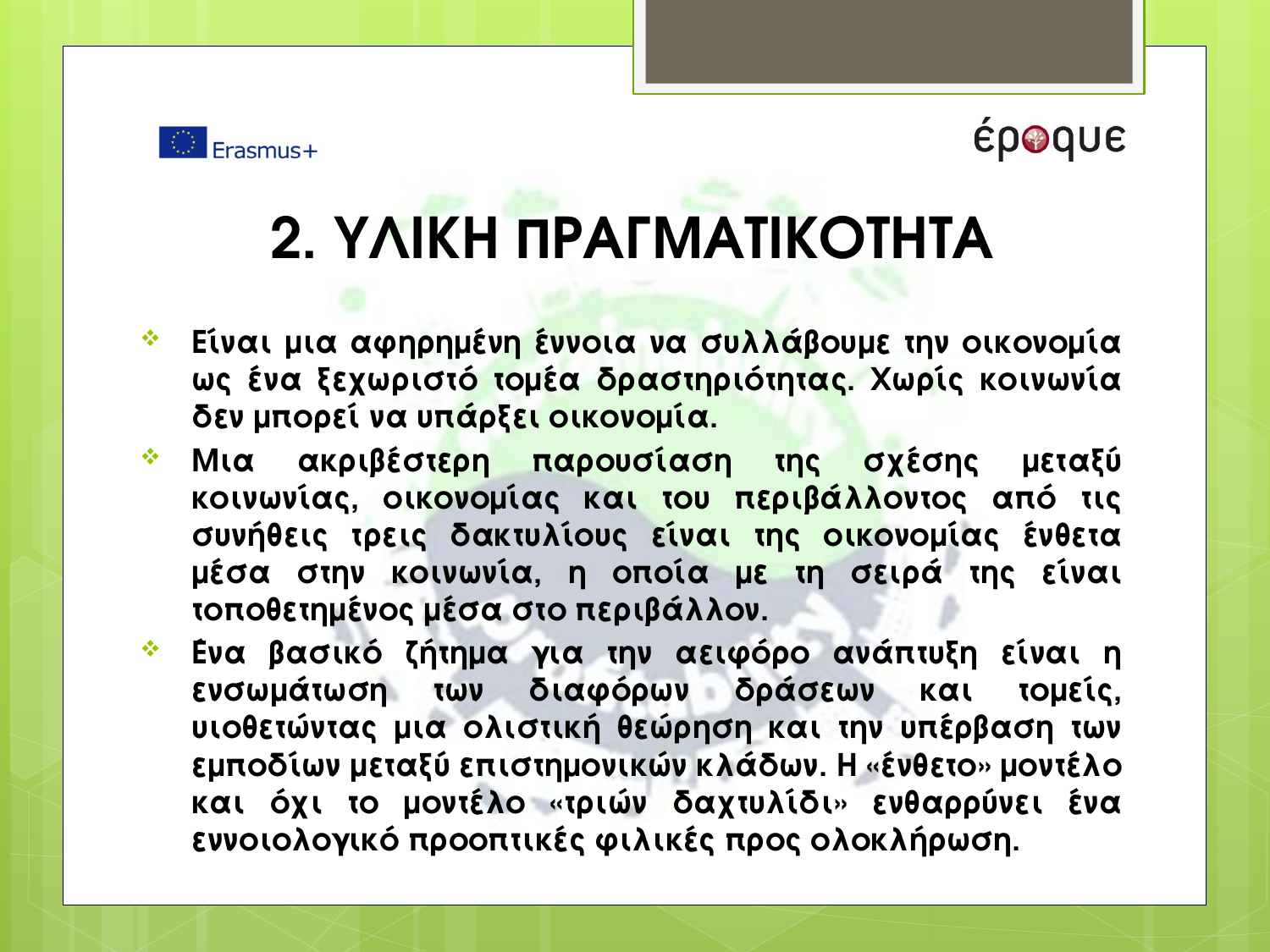

# 2. ΥΛΙΚΗ ΠΡΑΓΜΑΤΙΚΟΤΗΤΑ
Είναι μια αφηρημένη έννοια να συλλάβουμε την οικονομία ως ένα ξεχωριστό τομέα δραστηριότητας. Χωρίς κοινωνία δεν μπορεί να υπάρξει οικονομία.
Μια ακριβέστερη παρουσίαση της σχέσης μεταξύ κοινωνίας, οικονομίας και του περιβάλλοντος από τις συνήθεις τρεις δακτυλίους είναι της οικονομίας ένθετα μέσα στην κοινωνία, η οποία με τη σειρά της είναι τοποθετημένος μέσα στο περιβάλλον.
Ένα βασικό ζήτημα για την αειφόρο ανάπτυξη είναι η ενσωμάτωση των διαφόρων δράσεων και τομείς, υιοθετώντας μια ολιστική θεώρηση και την υπέρβαση των εμποδίων μεταξύ επιστημονικών κλάδων. Η «ένθετο» μοντέλο και όχι το μοντέλο «τριών δαχτυλίδι» ενθαρρύνει ένα εννοιολογικό προοπτικές φιλικές προς ολοκλήρωση.